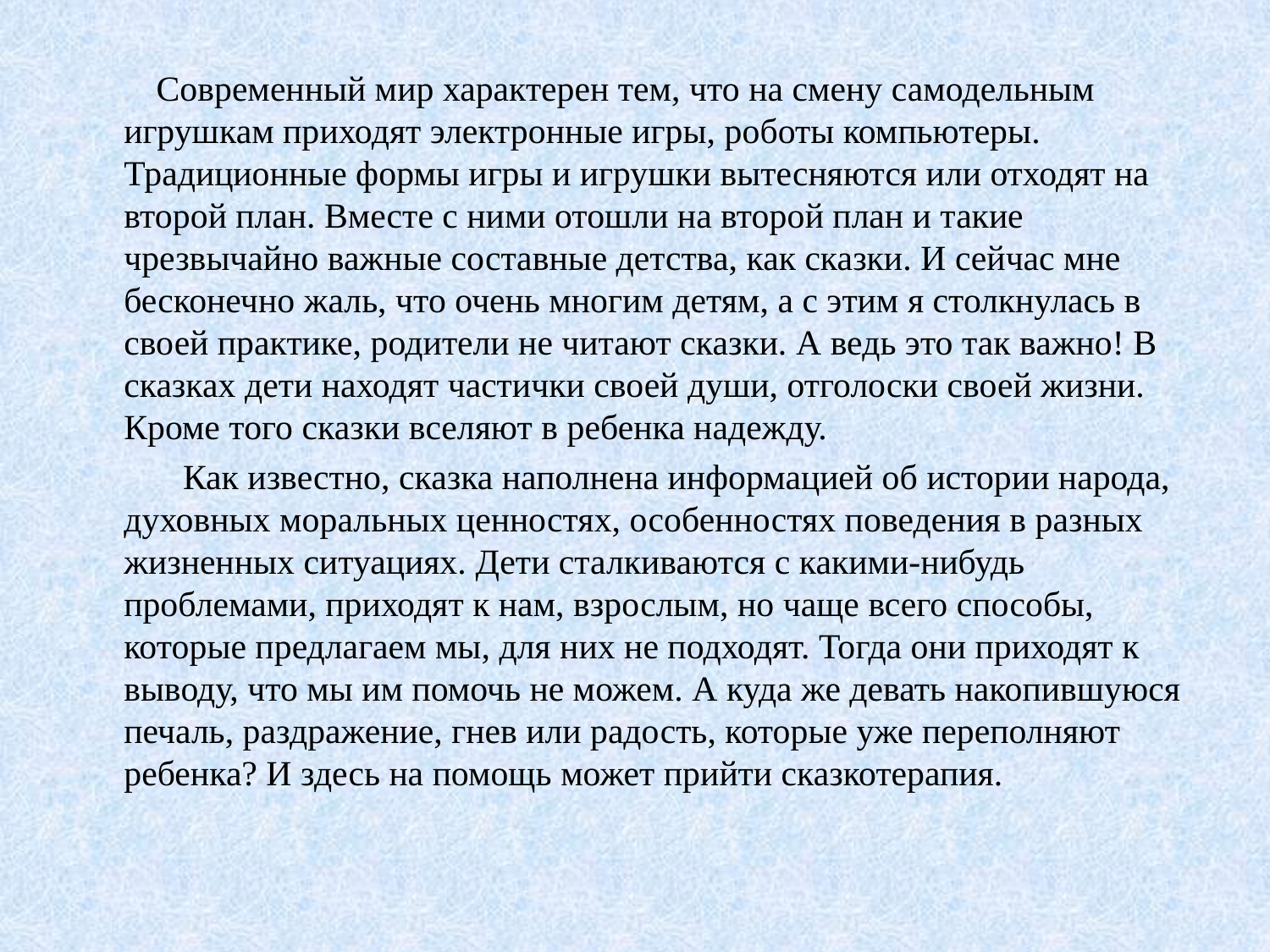

Современный мир характерен тем, что на смену самодельным игрушкам приходят электронные игры, роботы компьютеры. Традиционные формы игры и игрушки вытесняются или отходят на второй план. Вместе с ними отошли на второй план и такие чрезвычайно важные составные детства, как сказки. И сейчас мне бесконечно жаль, что очень многим детям, а с этим я столкнулась в своей практике, родители не читают сказки. А ведь это так важно! В сказках дети находят частички своей души, отголоски своей жизни. Кроме того сказки вселяют в ребенка надежду.
            Как известно, сказка наполнена информацией об истории народа, духовных моральных ценностях, особенностях поведения в разных жизненных ситуациях. Дети сталкиваются с какими-нибудь проблемами, приходят к нам, взрослым, но чаще всего способы, которые предлагаем мы, для них не подходят. Тогда они приходят к выводу, что мы им помочь не можем. А куда же девать накопившуюся печаль, раздражение, гнев или радость, которые уже переполняют ребенка? И здесь на помощь может прийти сказкотерапия.